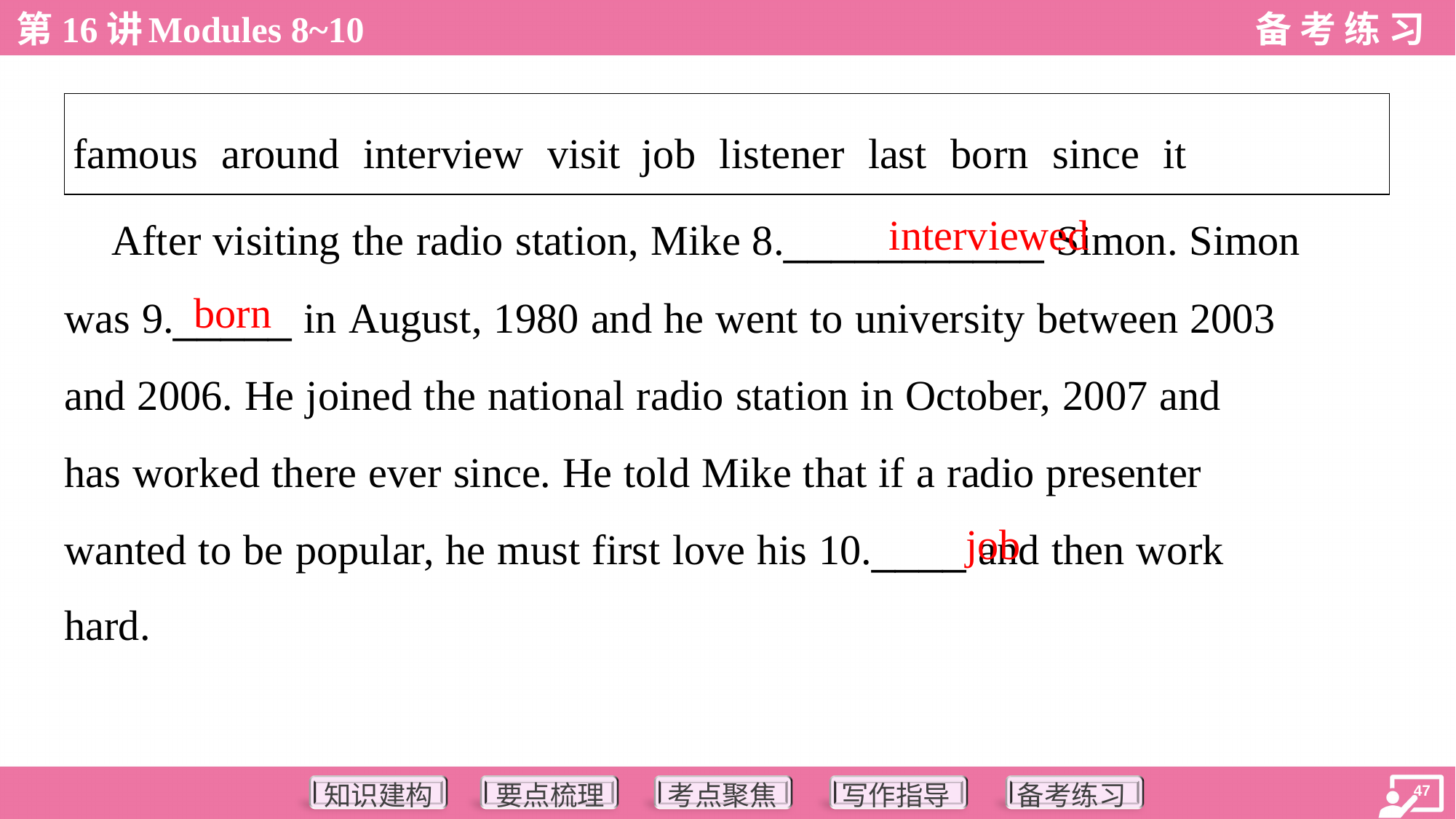

| famous around interview visit job listener last born since it |
| --- |
interviewed
    After visiting the radio station, Mike 8.___________ Simon. Simon
was 9._____ in August, 1980 and he went to university between 2003
and 2006. He joined the national radio station in October, 2007 and
has worked there ever since. He told Mike that if a radio presenter
wanted to be popular, he must first love his 10.____ and then work
hard.
born
job